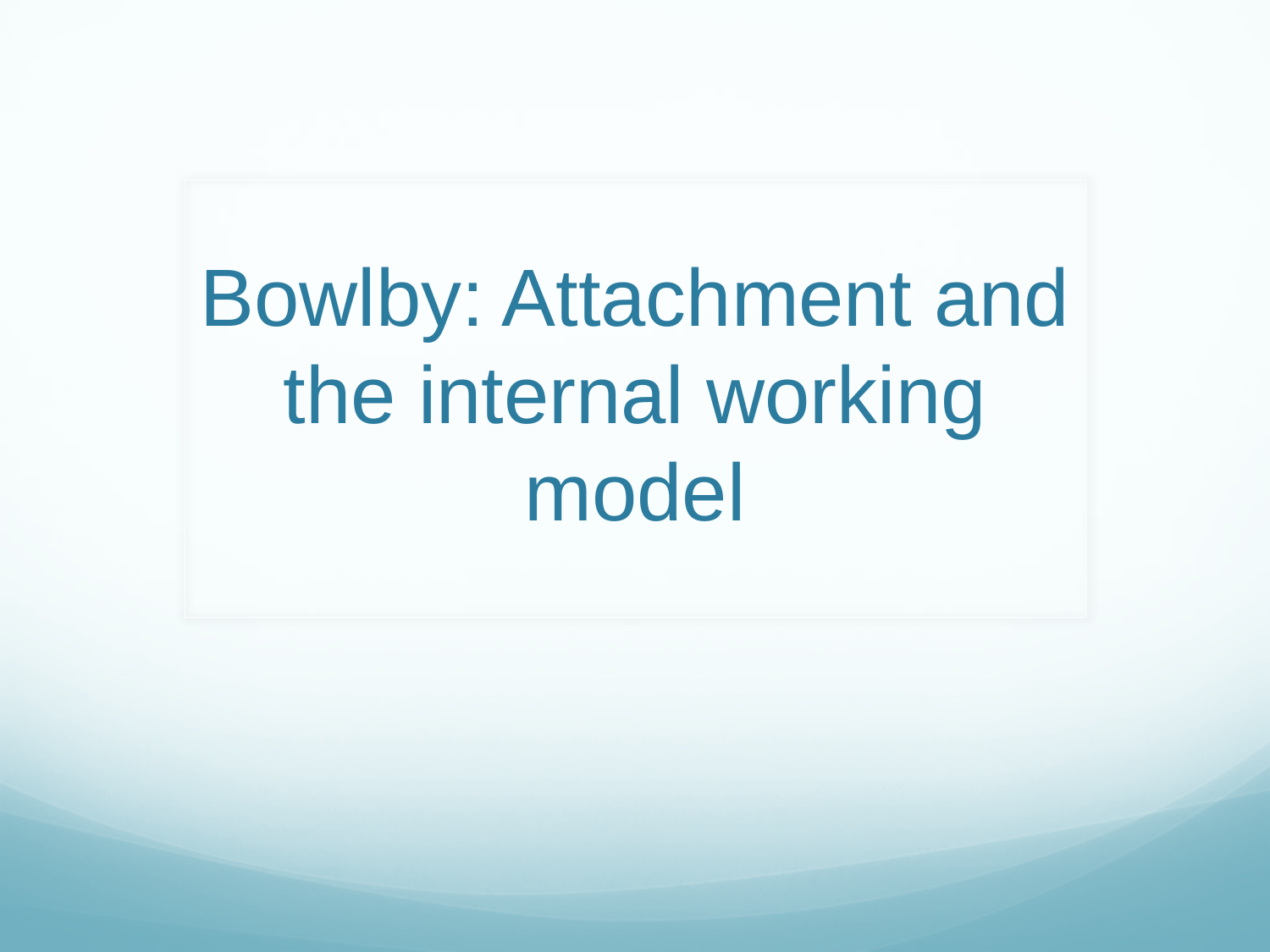

# Bowlby: Attachment and the internal working model